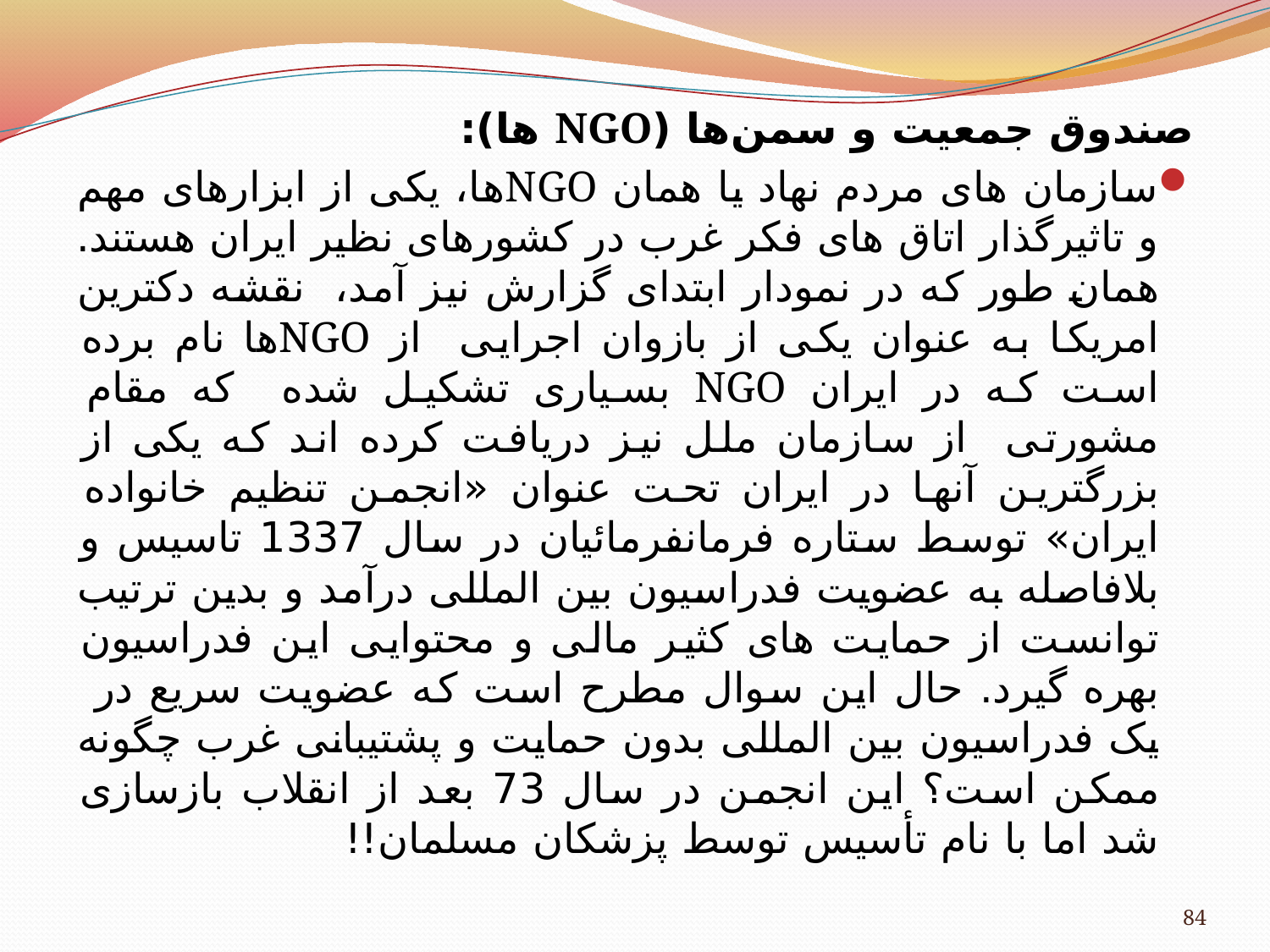

صندوق جمعیت و سمن‌ها (NGO ها):
سازمان های مردم نهاد یا همان NGOها، یکی از ابزارهای مهم و تاثیرگذار اتاق های فکر غرب در کشورهای نظیر ایران هستند. همان طور که در نمودار ابتدای گزارش نیز آمد،  نقشه دکترین امریکا به عنوان یکی از بازوان اجرایی  از NGOها نام برده است که در ایران NGO بسیاری تشکیل شده  که مقام مشورتی  از سازمان ملل نیز دریافت کرده اند که یکی از بزرگترین آنها در ایران تحت عنوان «انجمن تنظیم خانواده ایران» توسط ستاره فرمانفرمائیان در سال 1337 تاسیس و بلافاصله به عضویت فدراسیون بین المللی درآمد و بدین ترتیب توانست از حمایت های کثیر مالی و محتوایی این فدراسیون بهره گیرد. حال این سوال مطرح است که عضویت سریع در  یک فدراسیون بین المللی بدون حمایت و پشتیبانی غرب چگونه ممکن است؟ این انجمن در سال 73 بعد از انقلاب بازسازی شد اما با نام تأسیس توسط پزشکان مسلمان!!

84